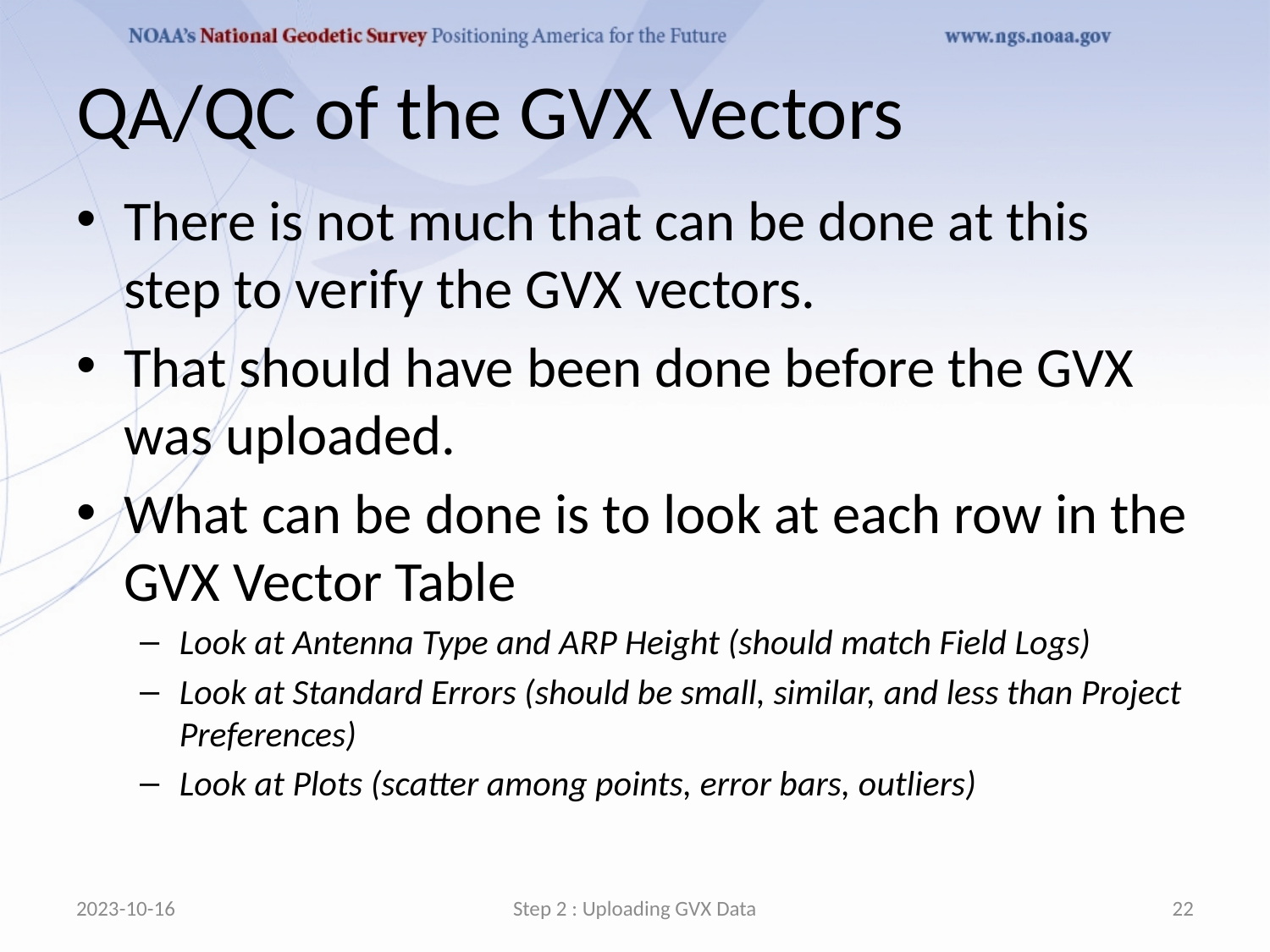

# QA/QC of the GVX Vectors
There is not much that can be done at this step to verify the GVX vectors.
That should have been done before the GVX was uploaded.
What can be done is to look at each row in the GVX Vector Table
Look at Antenna Type and ARP Height (should match Field Logs)
Look at Standard Errors (should be small, similar, and less than Project Preferences)
Look at Plots (scatter among points, error bars, outliers)

2023-10-16
Step 2 : Uploading GVX Data
22